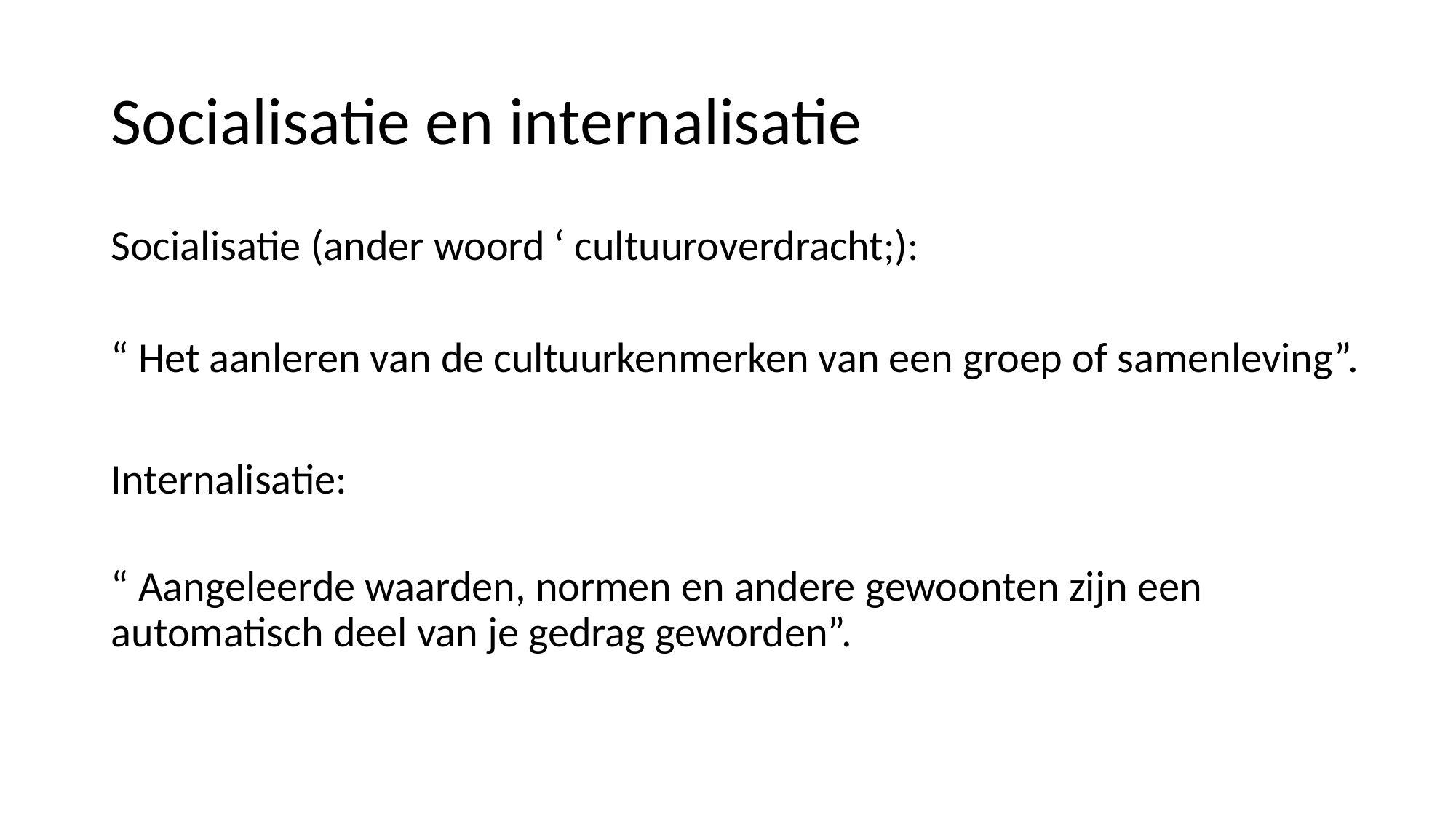

# Socialisatie en internalisatie
Socialisatie (ander woord ‘ cultuuroverdracht;):
“ Het aanleren van de cultuurkenmerken van een groep of samenleving”.

Internalisatie:
“ Aangeleerde waarden, normen en andere gewoonten zijn een automatisch deel van je gedrag geworden”.